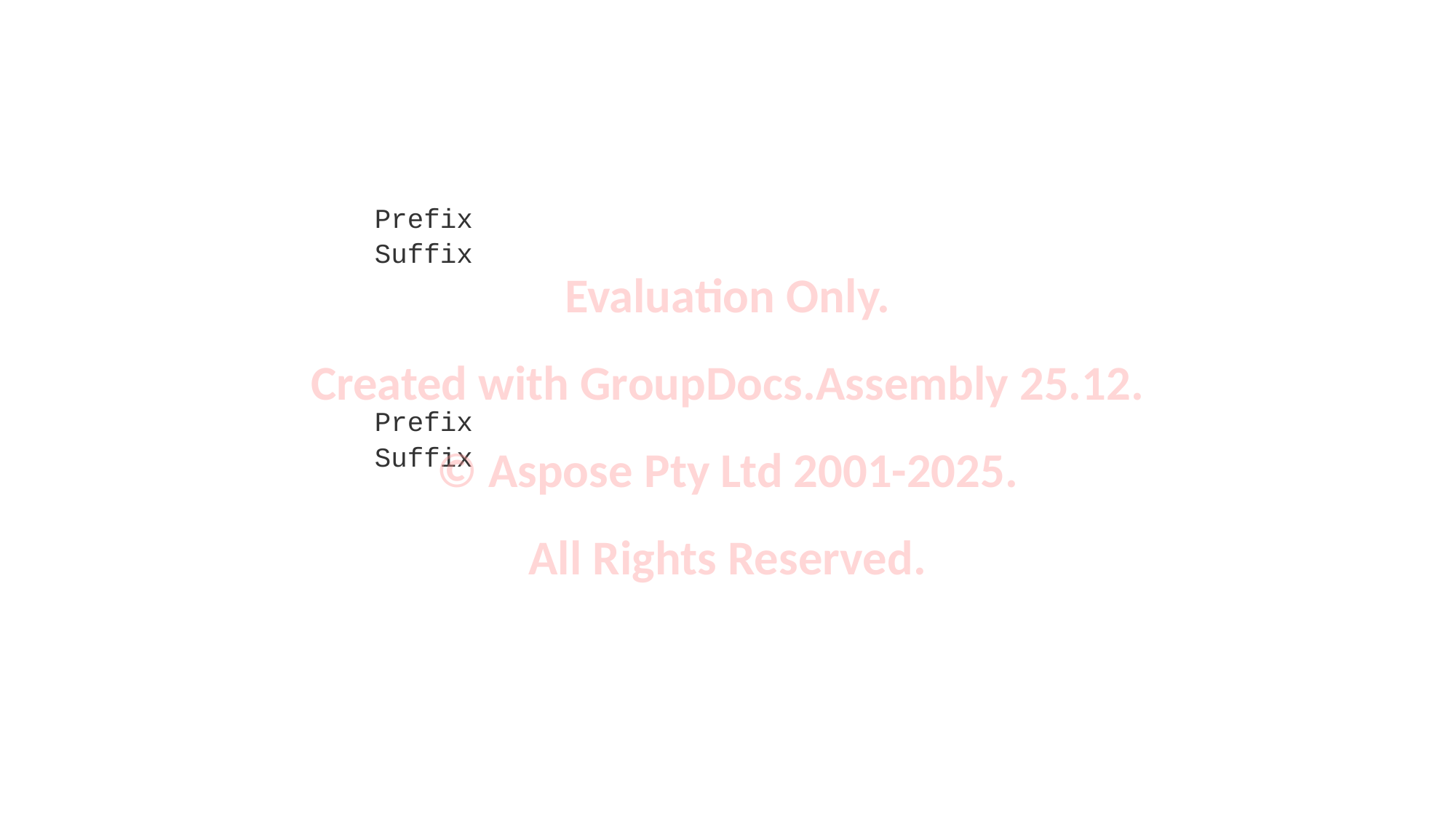

Prefix
Suffix

Prefix
Suffix
Evaluation Only.
Created with GroupDocs.Assembly 25.12.
© Aspose Pty Ltd 2001-2025.
All Rights Reserved.